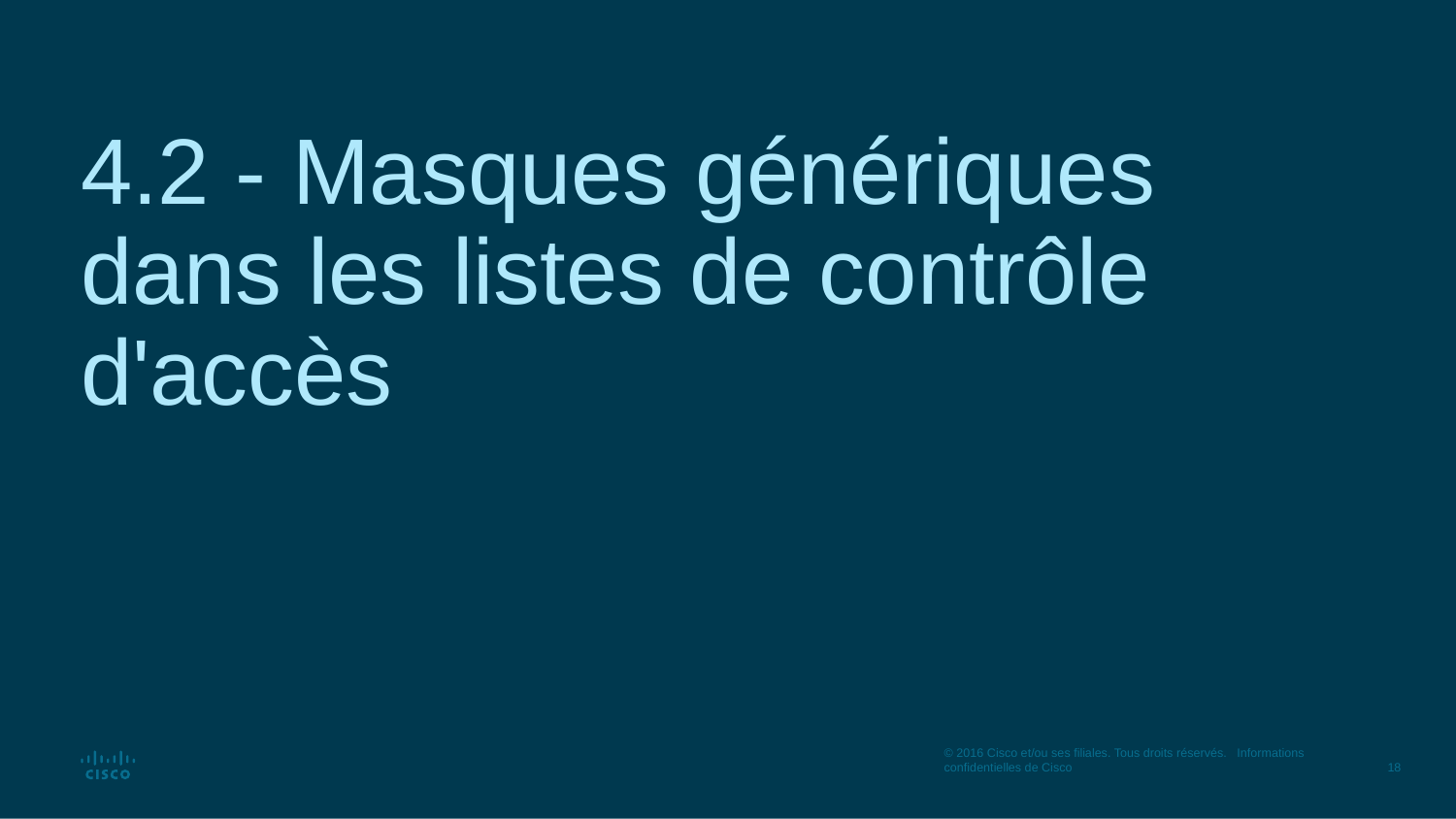

# 4.2 - Masques génériques dans les listes de contrôle d'accès